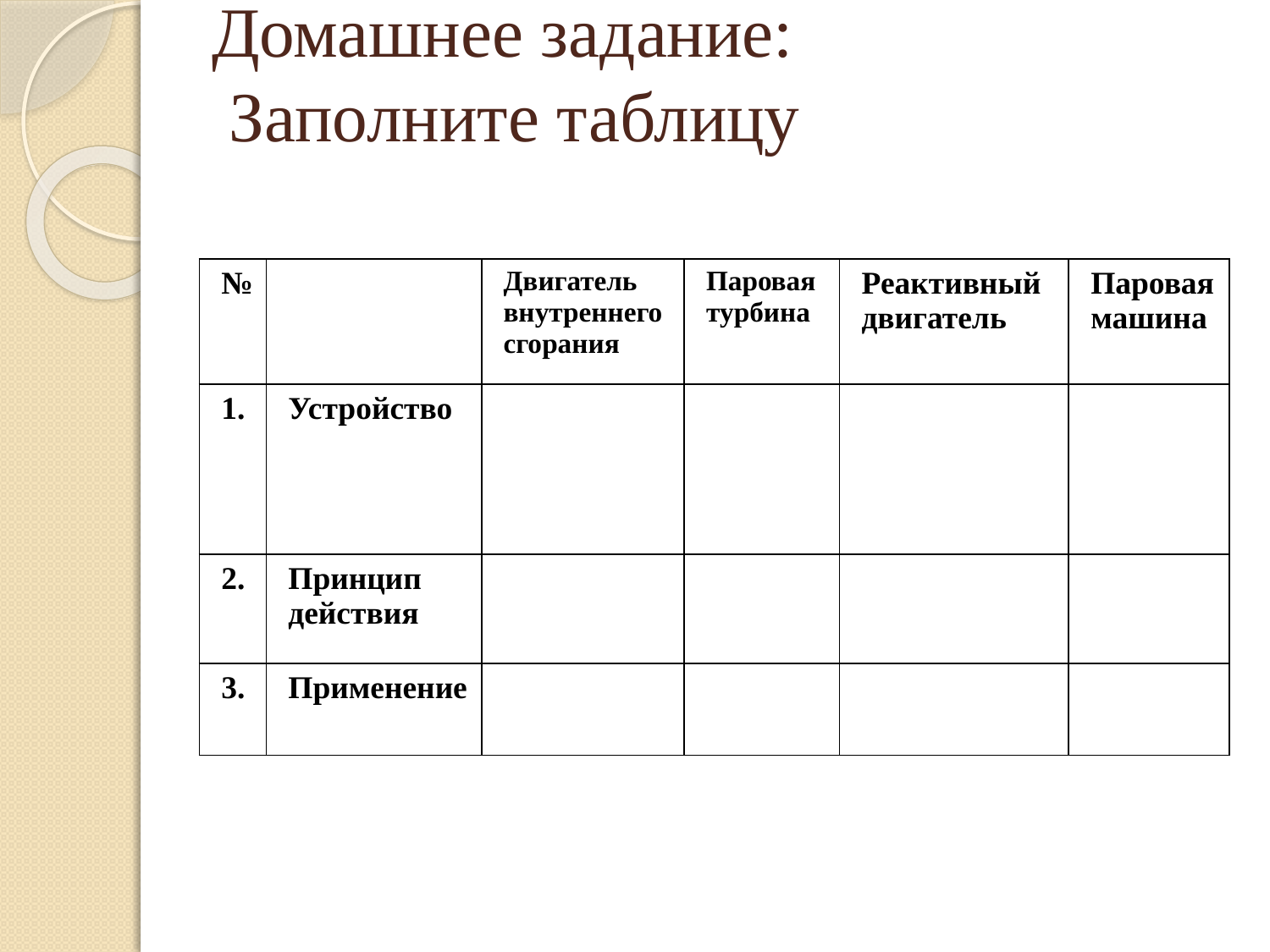

# Домашнее задание: Заполните таблицу
| № |  | Двигатель внутреннего сгорания | Паровая турбина | Реактивный двигатель | Паровая машина |
| --- | --- | --- | --- | --- | --- |
| 1. | Устройство |  |  |  |  |
| 2. | Принцип действия |  |  |  |  |
| 3. | Применение |  |  |  |  |